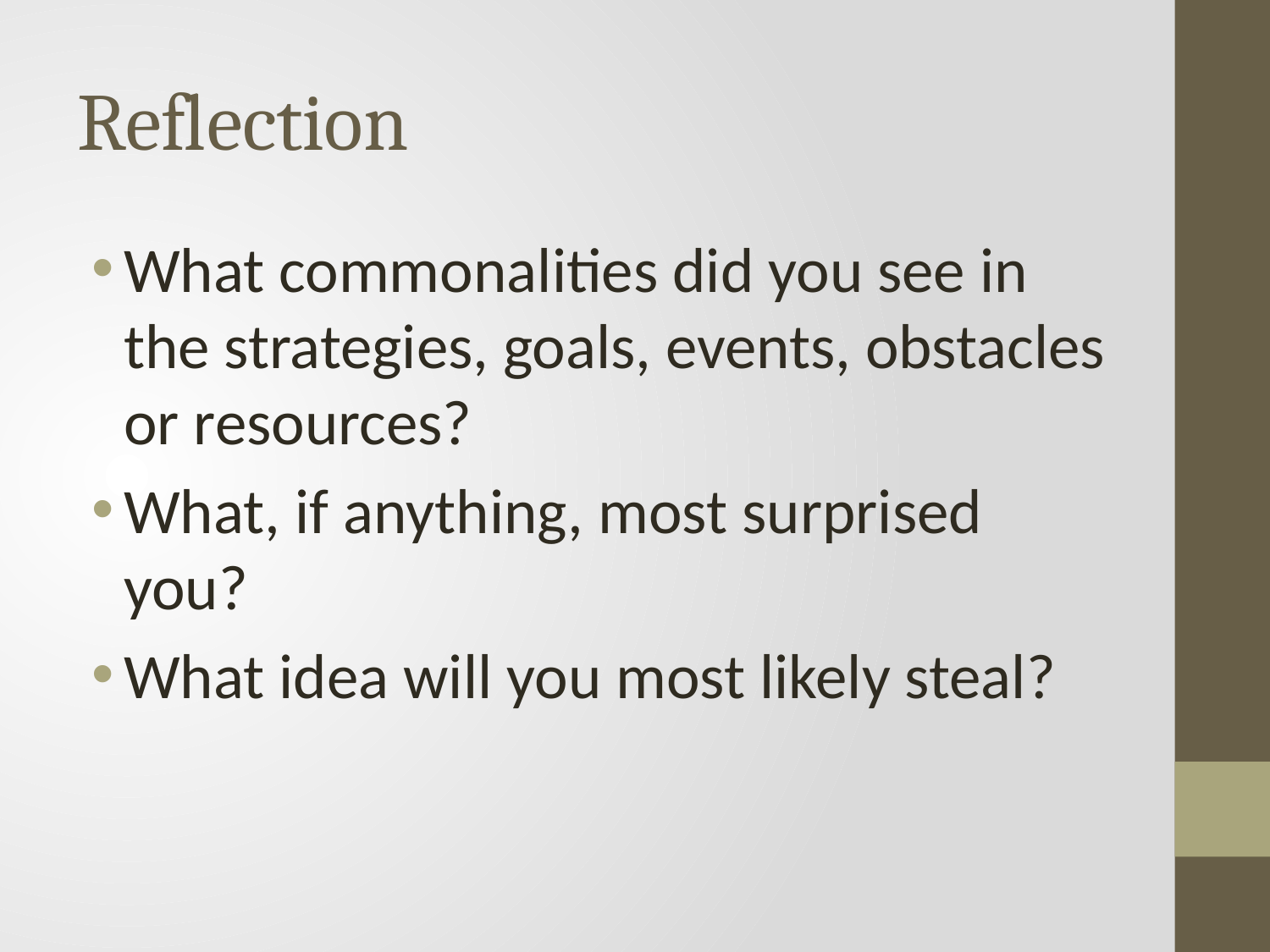

# Reflection
What commonalities did you see in the strategies, goals, events, obstacles or resources?
What, if anything, most surprised you?
What idea will you most likely steal?